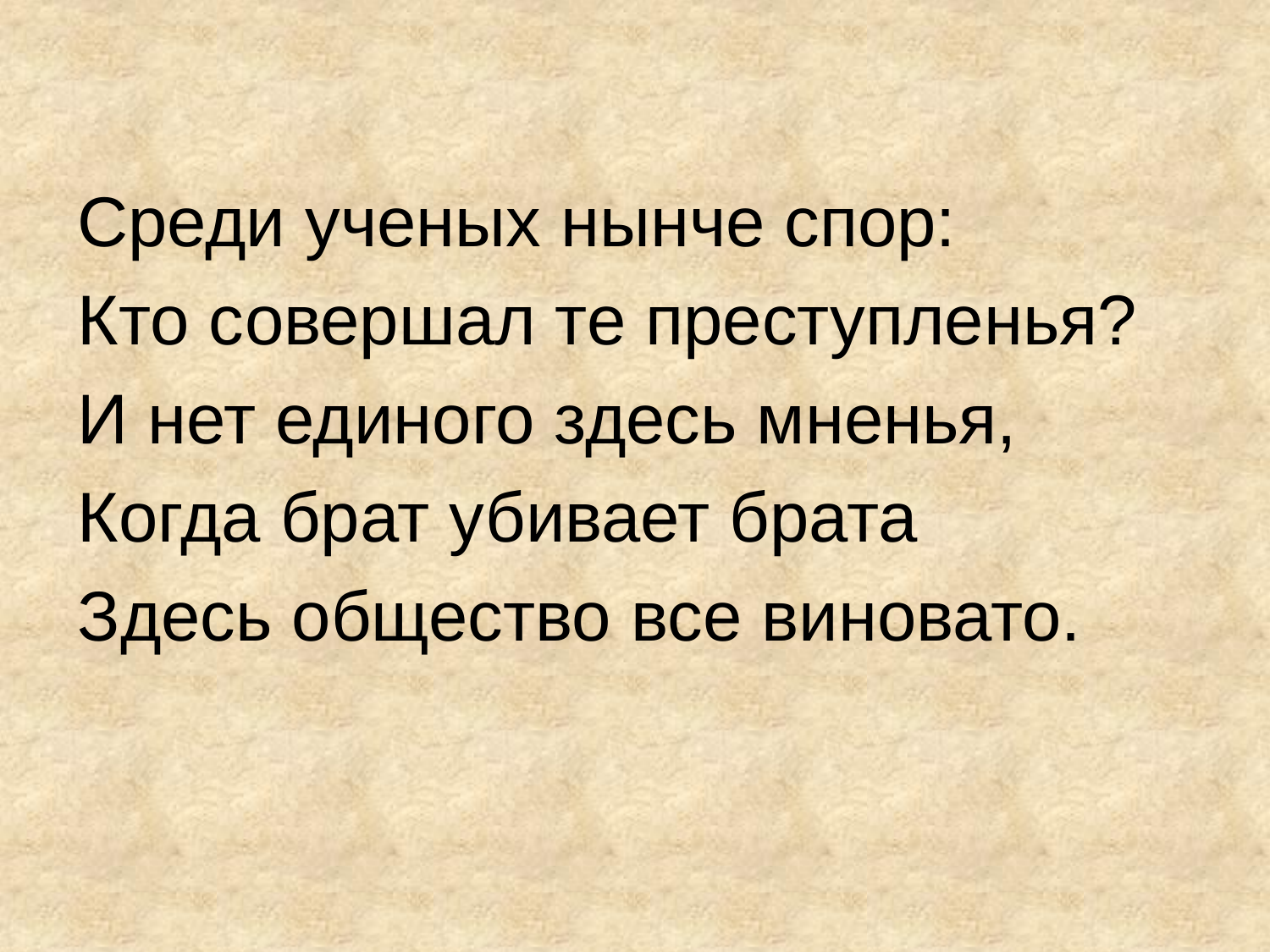

Среди ученых нынче спор:
Кто совершал те преступленья?
И нет единого здесь мненья,
Когда брат убивает брата
Здесь общество все виновато.